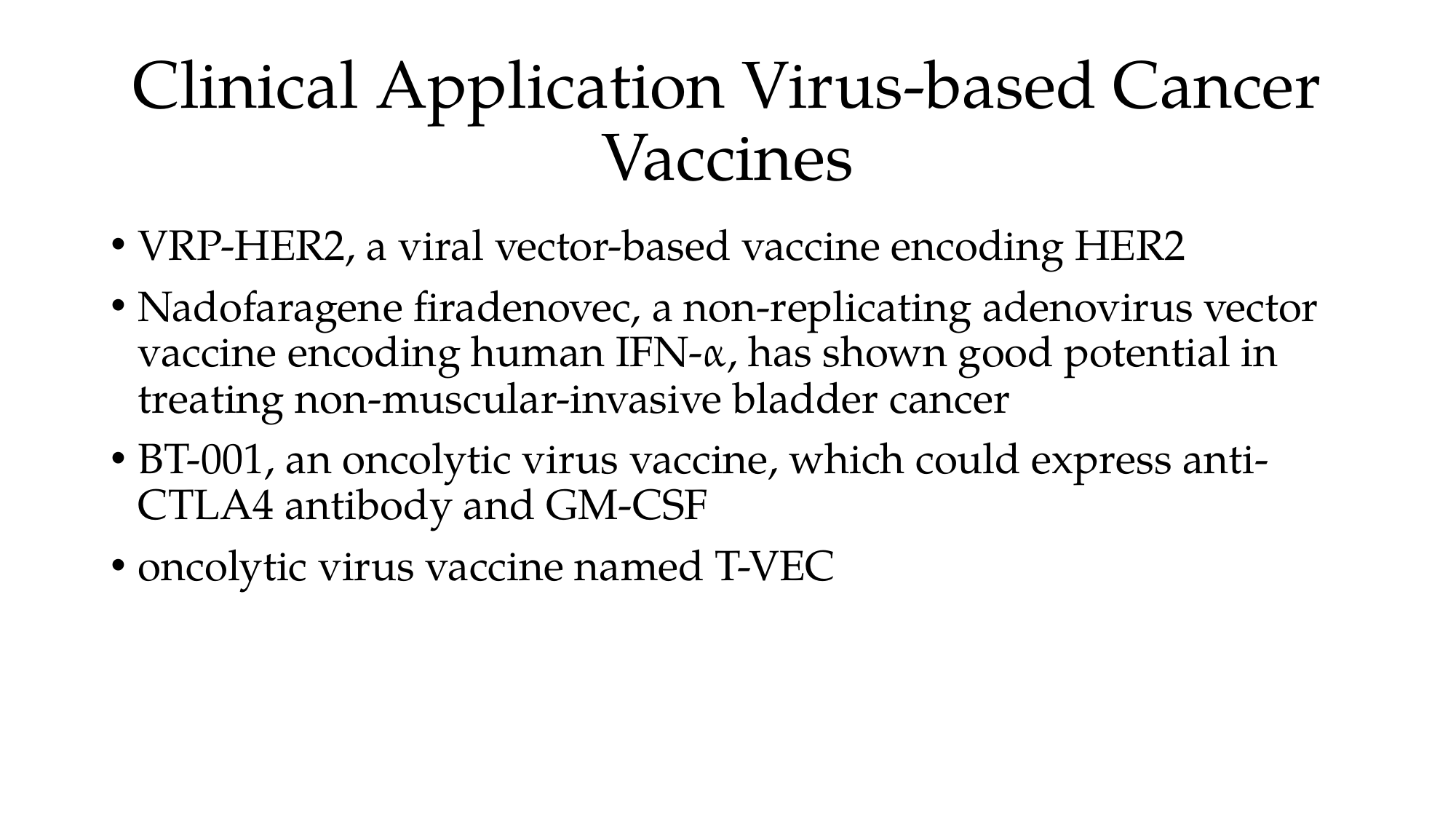

# Clinical Application Virus-based Cancer Vaccines
VRP-HER2, a viral vector-based vaccine encoding HER2
Nadofaragene firadenovec, a non-replicating adenovirus vector vaccine encoding human IFN-α, has shown good potential in treating non-muscular-invasive bladder cancer
BT-001, an oncolytic virus vaccine, which could express anti-CTLA4 antibody and GM-CSF
oncolytic virus vaccine named T-VEC